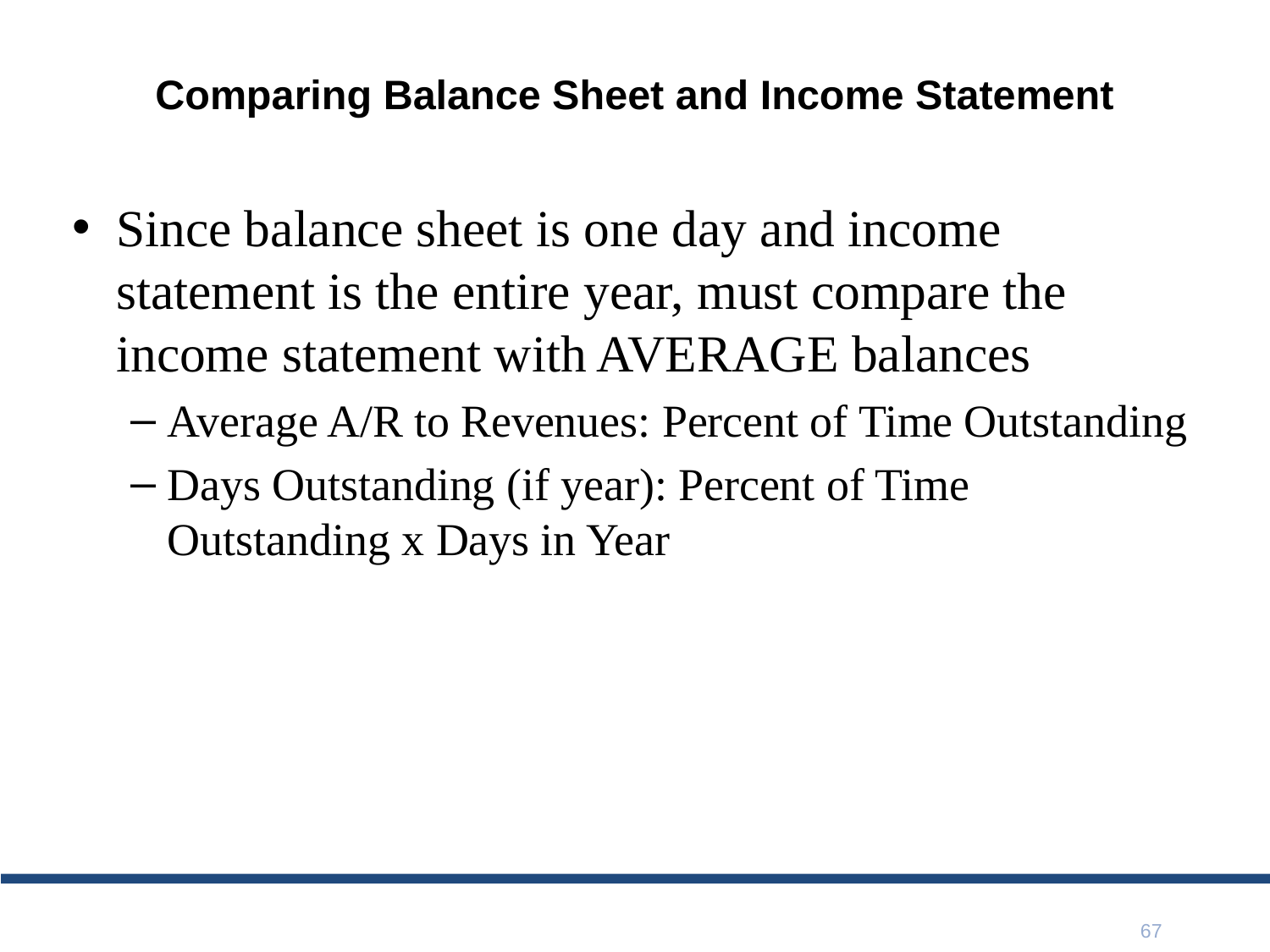

# Comparing Balance Sheet and Income Statement
Since balance sheet is one day and income statement is the entire year, must compare the income statement with AVERAGE balances
Average A/R to Revenues: Percent of Time Outstanding
Days Outstanding (if year): Percent of Time Outstanding x Days in Year

67